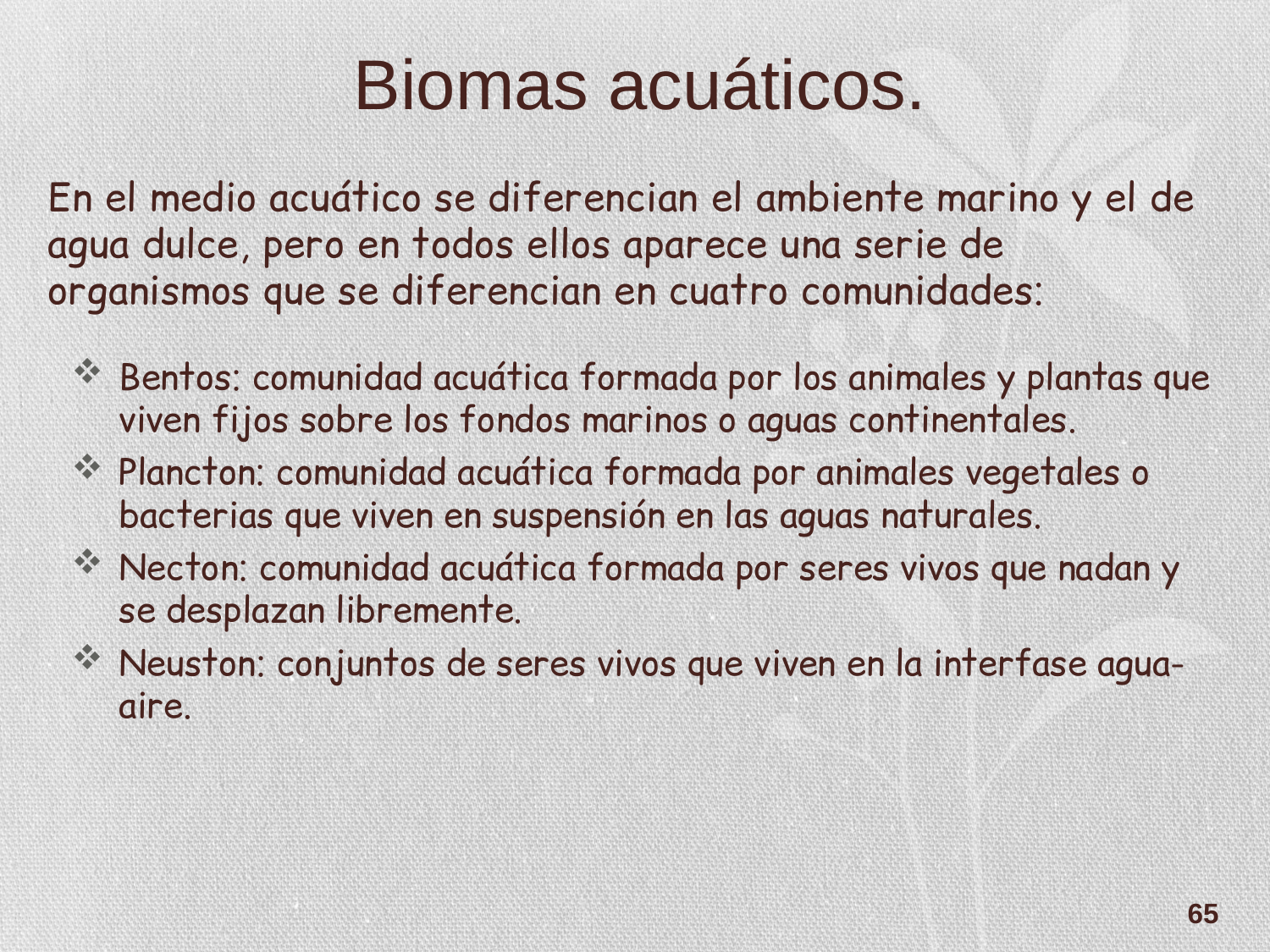

Biomas acuáticos.
En el medio acuático se diferencian el ambiente marino y el de agua dulce, pero en todos ellos aparece una serie de organismos que se diferencian en cuatro comunidades:

Bentos: comunidad acuática formada por los animales y plantas que viven fijos sobre los fondos marinos o aguas continentales.
Plancton: comunidad acuática formada por animales vegetales o bacterias que viven en suspensión en las aguas naturales.
Necton: comunidad acuática formada por seres vivos que nadan y se desplazan libremente.
Neuston: conjuntos de seres vivos que viven en la interfase agua-aire.
65